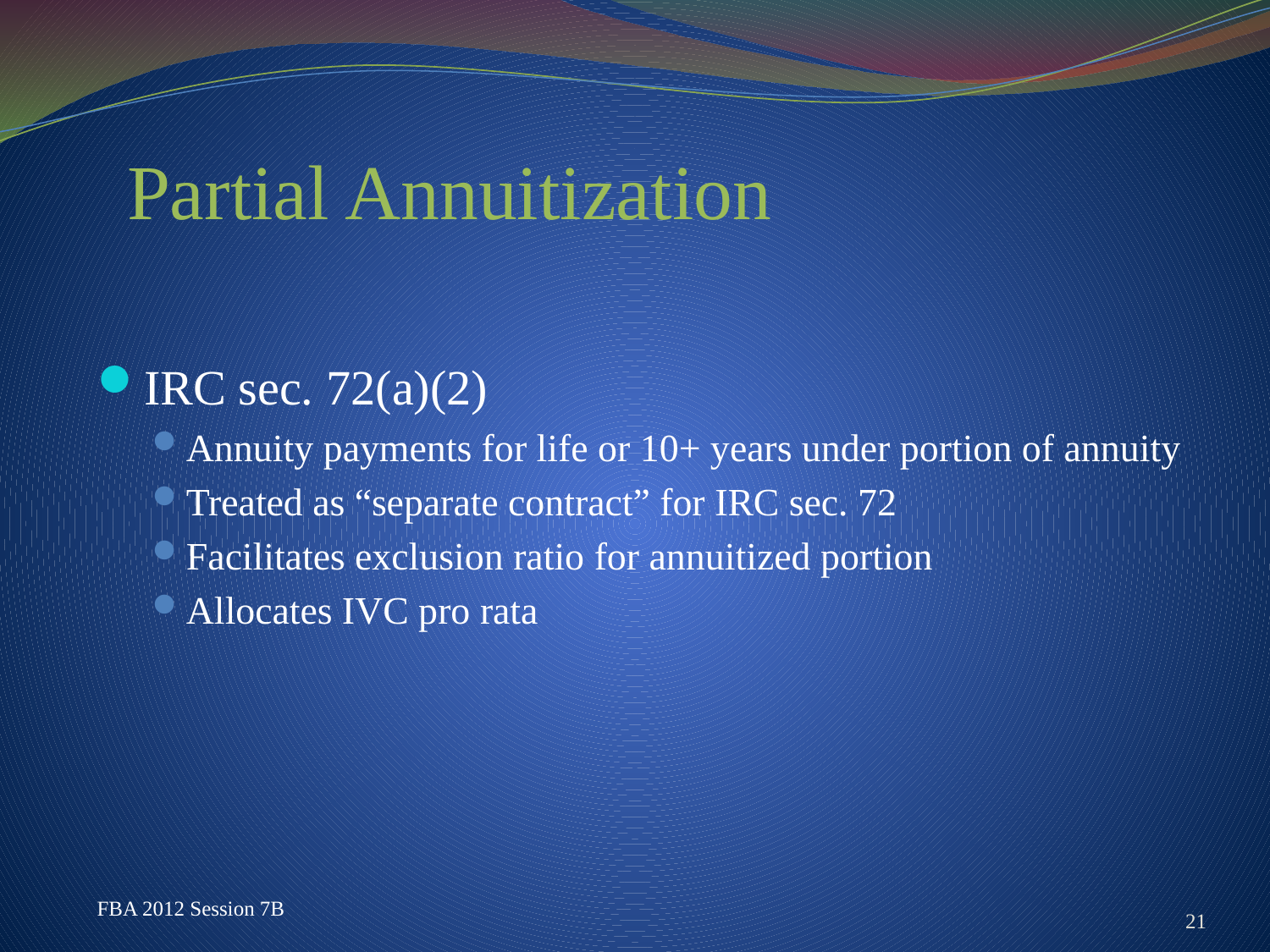

# Partial Annuitization
IRC sec. 72(a)(2)
Annuity payments for life or 10+ years under portion of annuity
Treated as “separate contract” for IRC sec. 72
Facilitates exclusion ratio for annuitized portion
Allocates IVC pro rata
21
FBA 2012 Session 7B